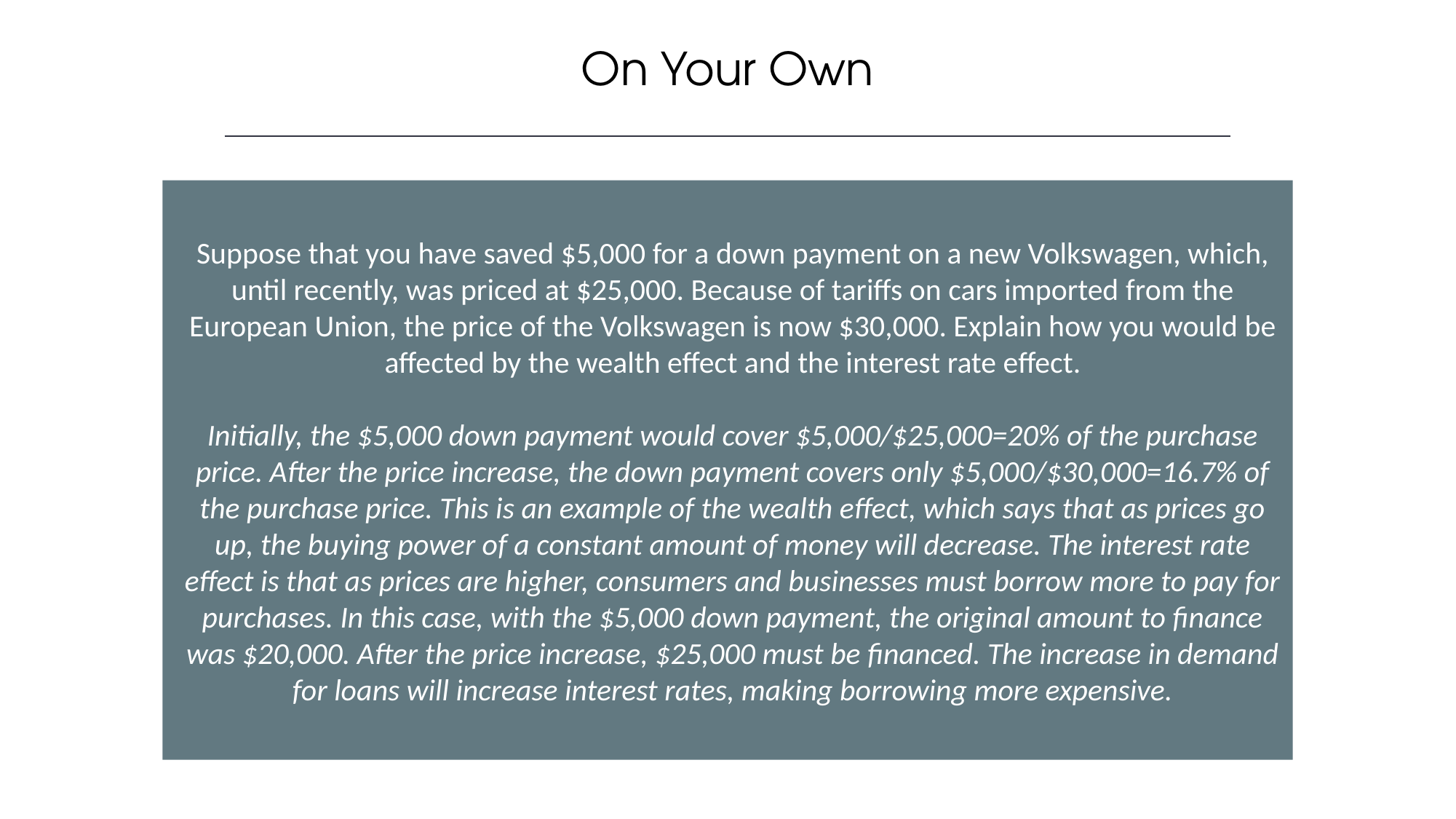

On Your Own
HAWKES LEARNING
Suppose that you have saved $5,000 for a down payment on a new Volkswagen, which, until recently, was priced at $25,000. Because of tariffs on cars imported from the European Union, the price of the Volkswagen is now $30,000. Explain how you would be affected by the wealth effect and the interest rate effect.

Initially, the $5,000 down payment would cover $5,000/$25,000=20% of the purchase price. After the price increase, the down payment covers only $5,000/$30,000=16.7% of the purchase price. This is an example of the wealth effect, which says that as prices go up, the buying power of a constant amount of money will decrease. The interest rate effect is that as prices are higher, consumers and businesses must borrow more to pay for purchases. In this case, with the $5,000 down payment, the original amount to finance was $20,000. After the price increase, $25,000 must be financed. The increase in demand for loans will increase interest rates, making borrowing more expensive.